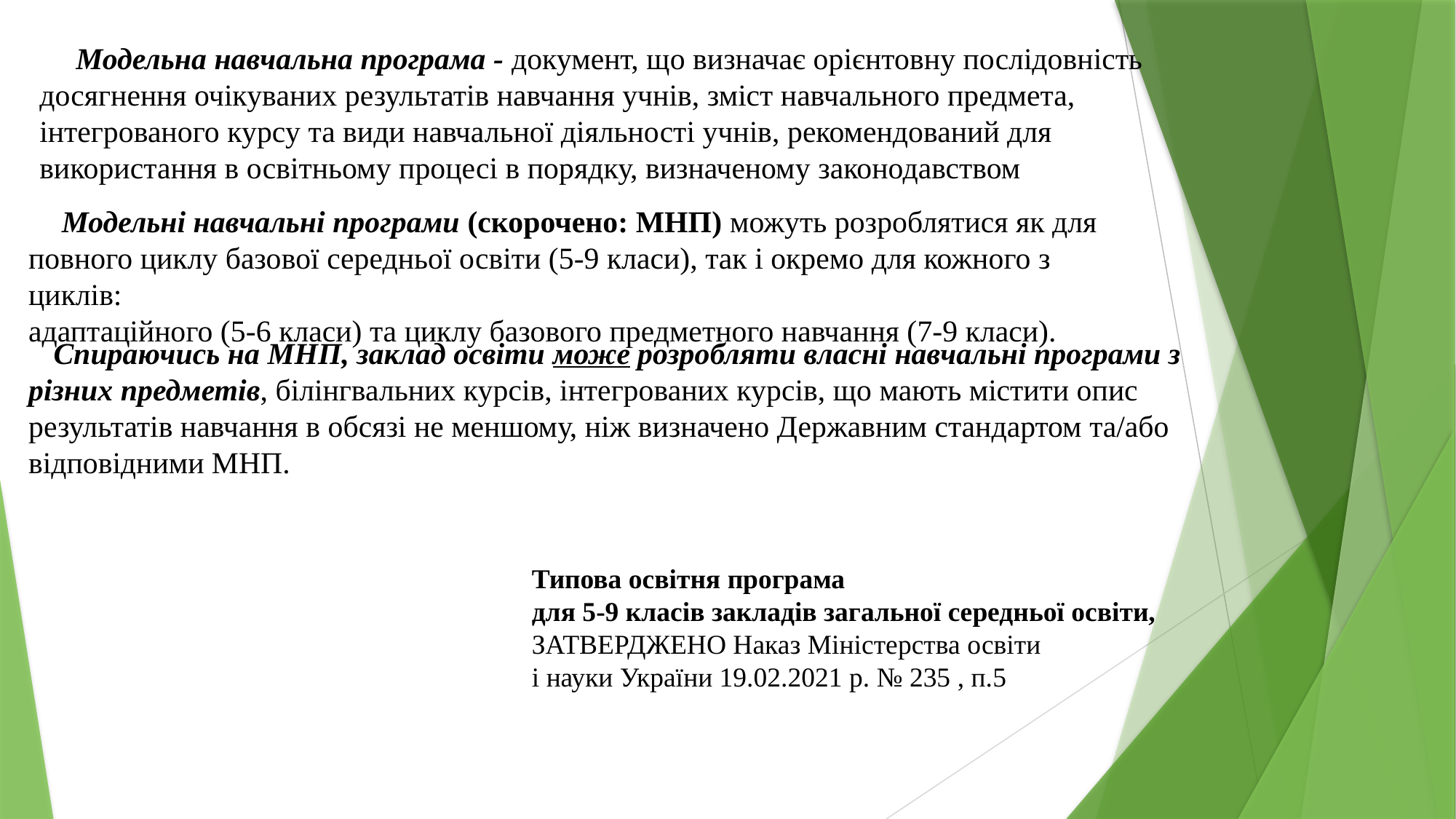

Модельна навчальна програма - документ, що визначає орієнтовну послідовність досягнення очікуваних результатів навчання учнів, зміст навчального предмета, інтегрованого курсу та види навчальної діяльності учнів, рекомендований для використання в освітньому процесі в порядку, визначеному законодавством
#
    Модельні навчальні програми (скорочено: МНП) можуть розроблятися як для повного циклу базової середньої освіти (5-9 класи), так і окремо для кожного з циклів:
адаптаційного (5-6 класи) та циклу базового предметного навчання (7-9 класи).
   Спираючись на МНП, заклад освіти може розробляти власні навчальні програми з різних предметів, білінгвальних курсів, інтегрованих курсів, що мають містити опис результатів навчання в обсязі не меншому, ніж визначено Державним стандартом та/або відповідними МНП.
Типова освітня програма
для 5-9 класів закладів загальної середньої освіти,
ЗАТВЕРДЖЕНО Наказ Міністерства освіти
і науки України 19.02.2021 р. № 235 , п.5